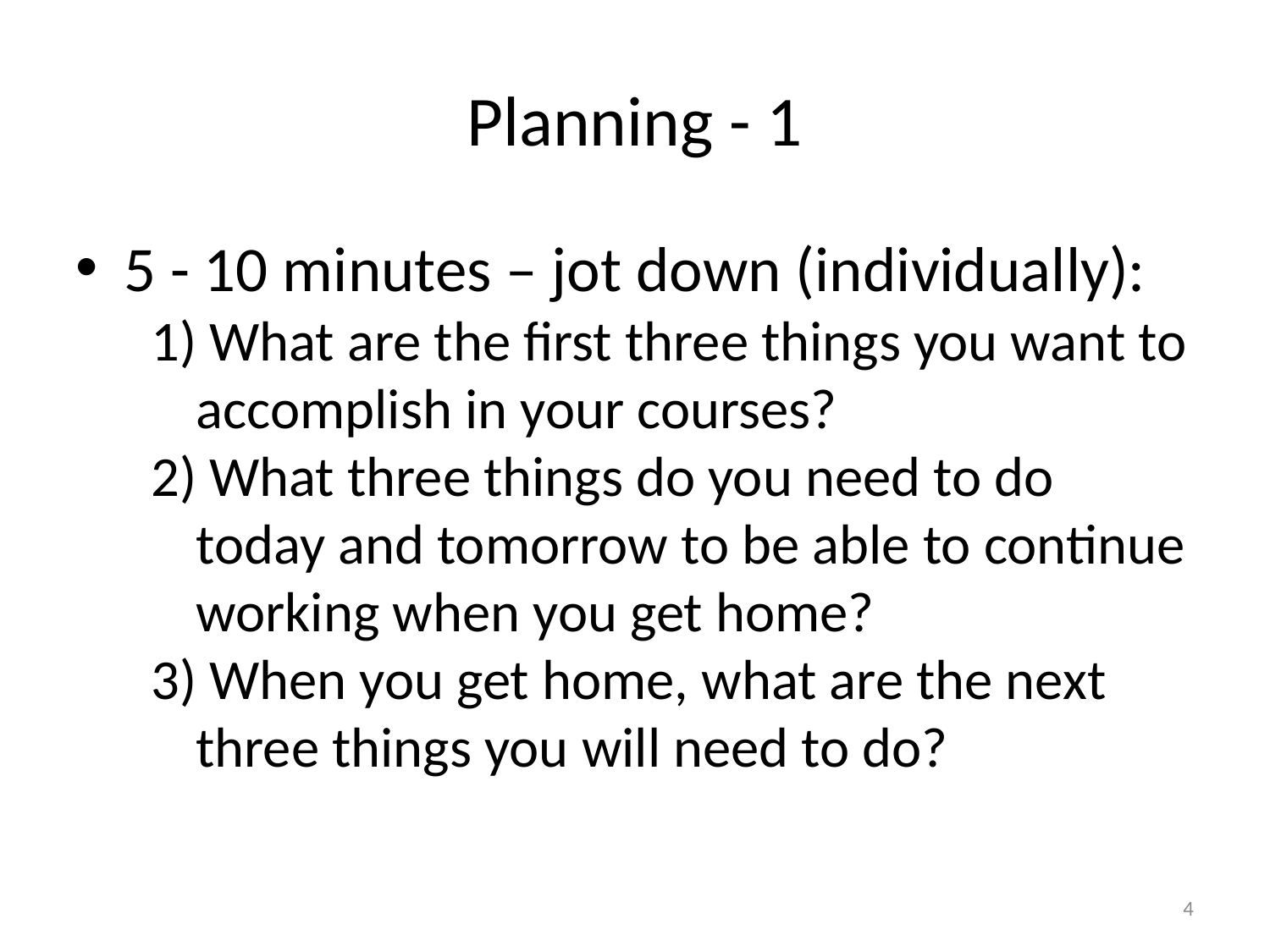

Planning - 1
5 - 10 minutes – jot down (individually):
 What are the first three things you want to accomplish in your courses?
 What three things do you need to do today and tomorrow to be able to continue working when you get home?
 When you get home, what are the next three things you will need to do?
4